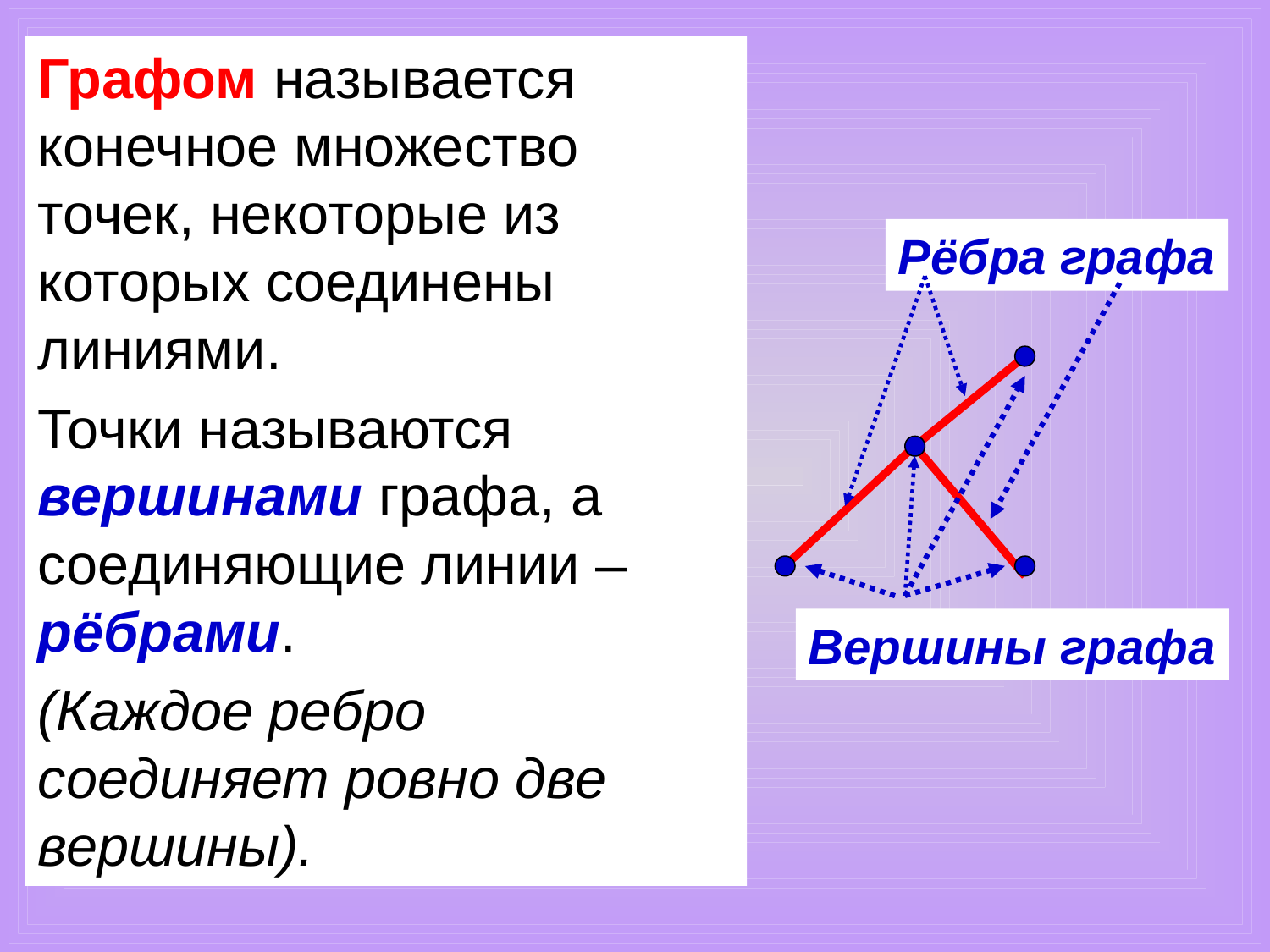

Графом называется конечное множество точек, некоторые из которых соединены линиями.
Точки называются вершинами графа, а соединяющие линии – рёбрами.
(Каждое ребро соединяет ровно две вершины).
Рёбра графа

Вершины графа